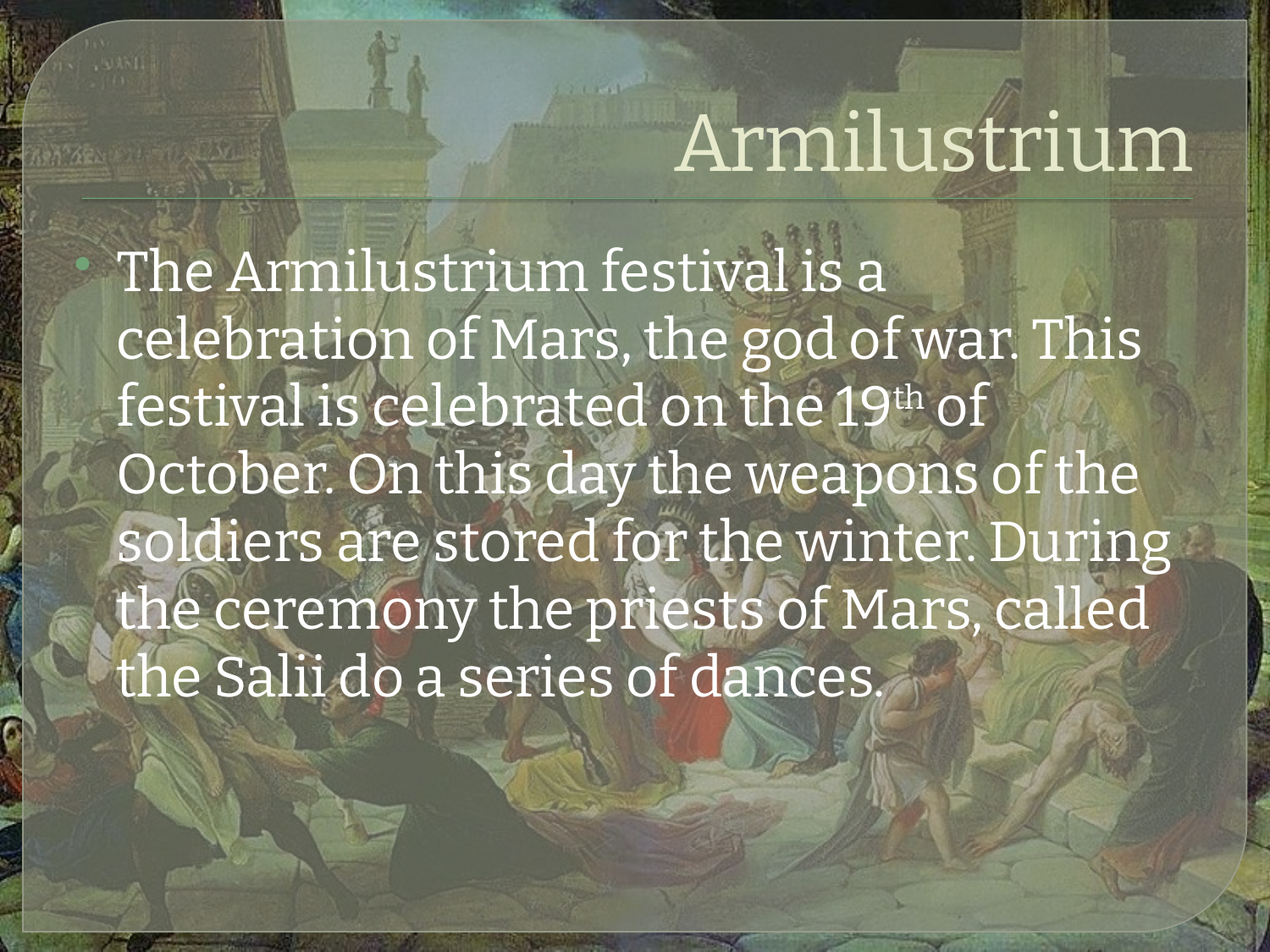

# Armilustrium
The Armilustrium festival is a celebration of Mars, the god of war. This festival is celebrated on the 19th of October. On this day the weapons of the soldiers are stored for the winter. During the ceremony the priests of Mars, called the Salii do a series of dances.